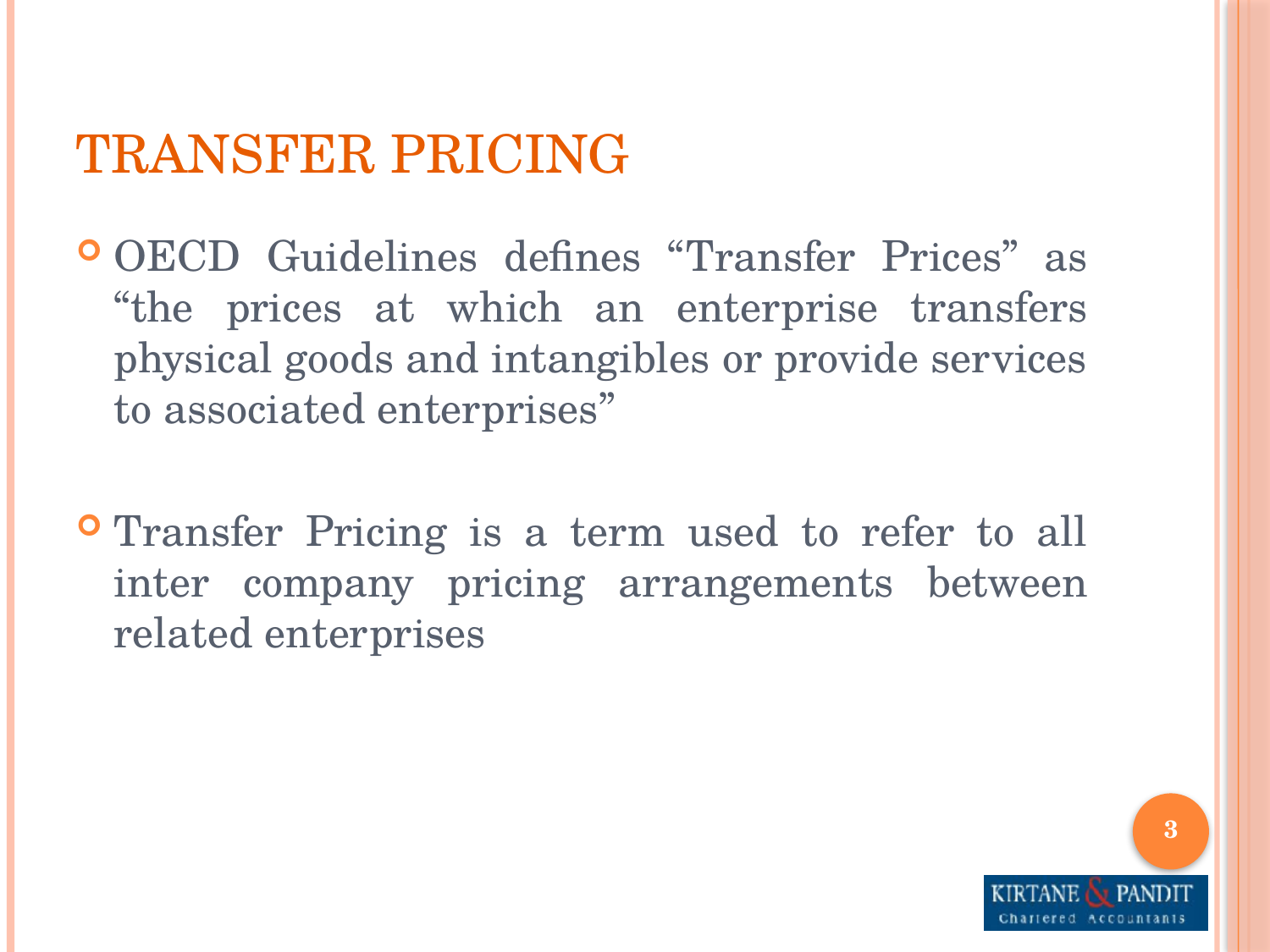

# Transfer Pricing
OECD Guidelines defines “Transfer Prices” as “the prices at which an enterprise transfers physical goods and intangibles or provide services to associated enterprises”

Transfer Pricing is a term used to refer to all inter company pricing arrangements between related enterprises
3